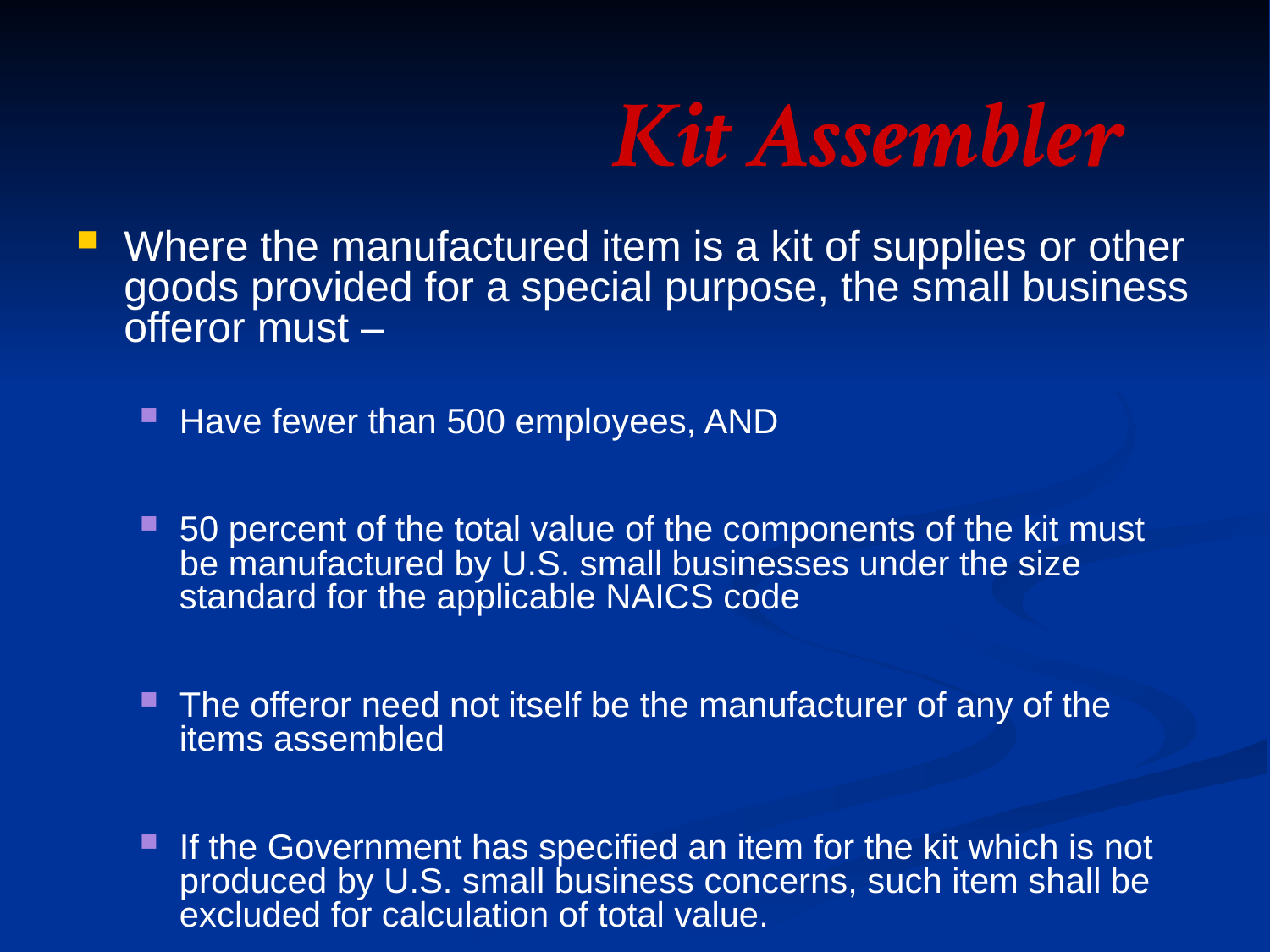

# Kit Assembler
Where the manufactured item is a kit of supplies or other goods provided for a special purpose, the small business offeror must –

Have fewer than 500 employees, AND

50 percent of the total value of the components of the kit must be manufactured by U.S. small businesses under the size standard for the applicable NAICS code

The offeror need not itself be the manufacturer of any of the items assembled

If the Government has specified an item for the kit which is not produced by U.S. small business concerns, such item shall be excluded for calculation of total value.